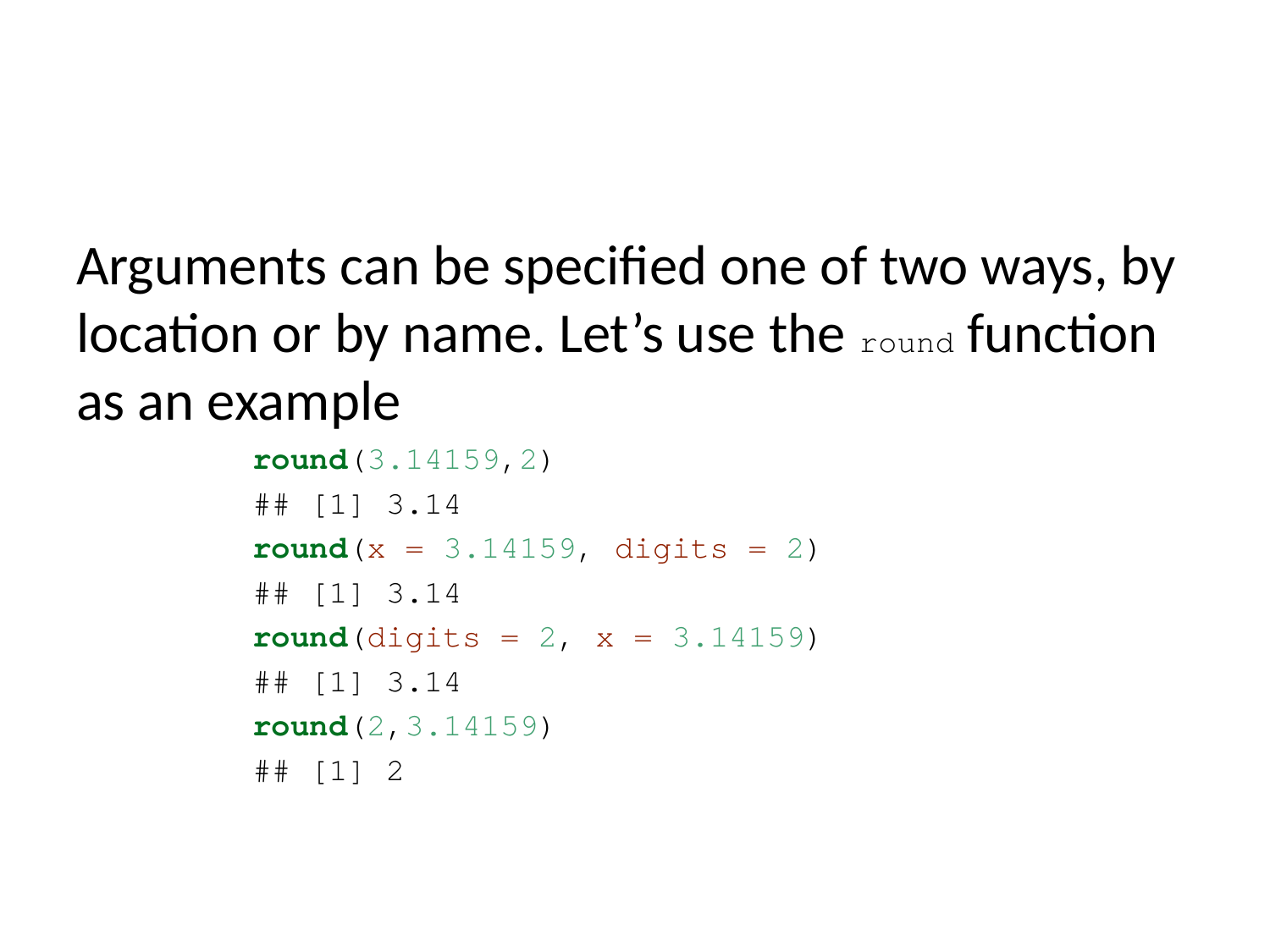

Arguments can be specified one of two ways, by location or by name. Let’s use the round function as an example
round(3.14159,2)
## [1] 3.14
round(x = 3.14159, digits = 2)
## [1] 3.14
round(digits = 2, x = 3.14159)
## [1] 3.14
round(2,3.14159)
## [1] 2